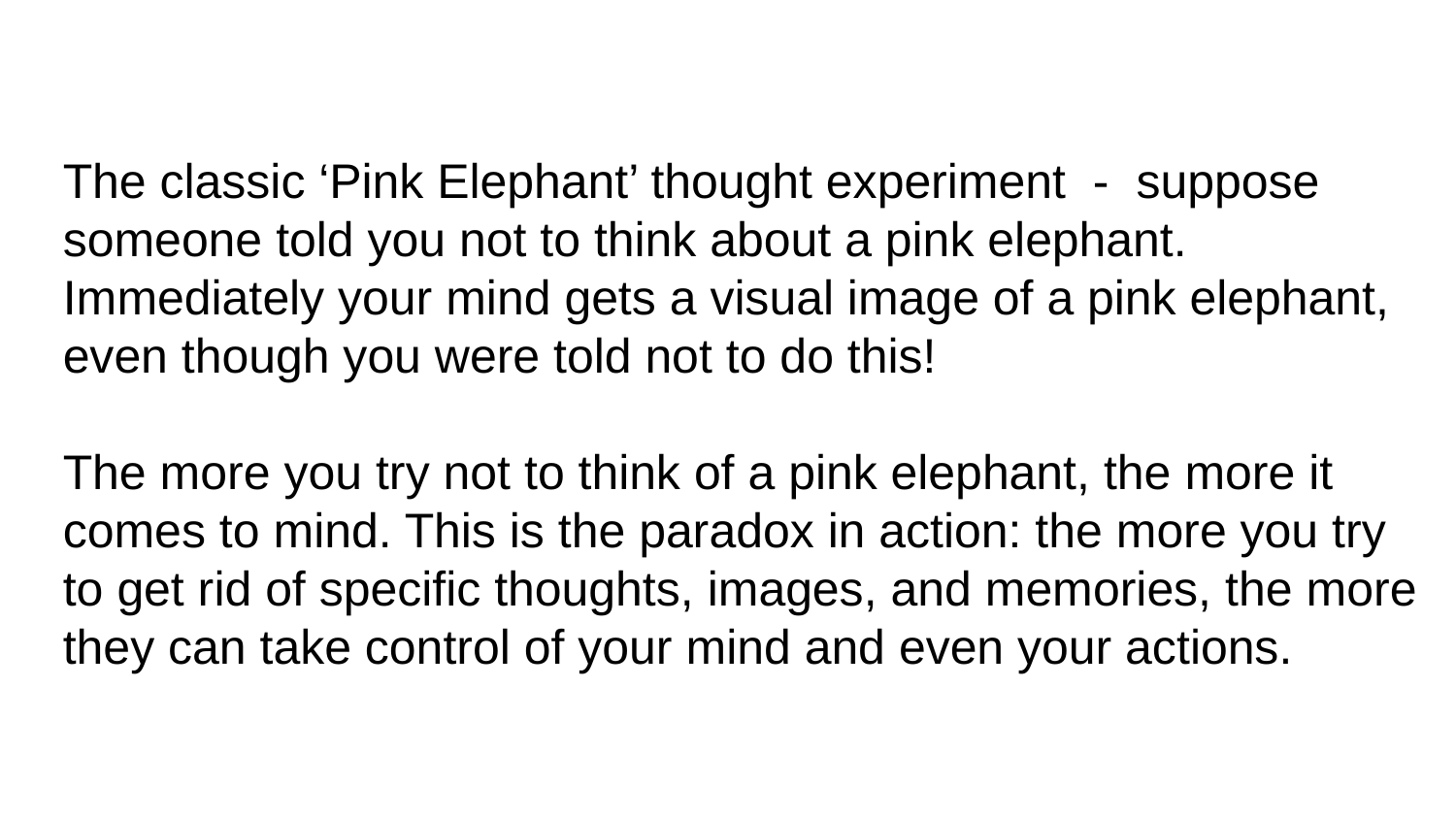

The classic ‘Pink Elephant’ thought experiment  -  suppose someone told you not to think about a pink elephant. Immediately your mind gets a visual image of a pink elephant, even though you were told not to do this!

The more you try not to think of a pink elephant, the more it comes to mind. This is the paradox in action: the more you try to get rid of specific thoughts, images, and memories, the more they can take control of your mind and even your actions.